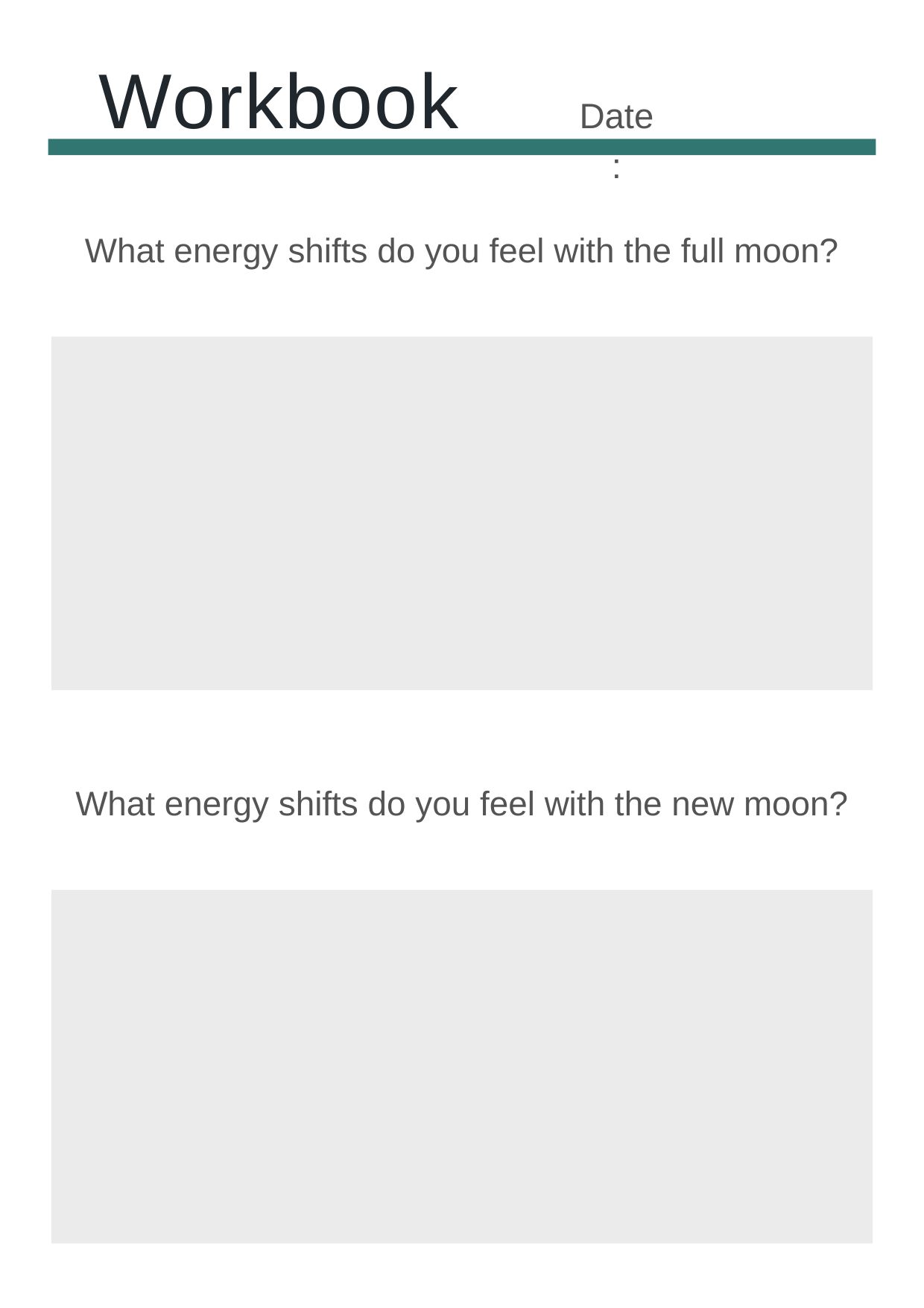

Workbook
Date:

What energy shifts do you feel with the full moon?

What energy shifts do you feel with the new moon?